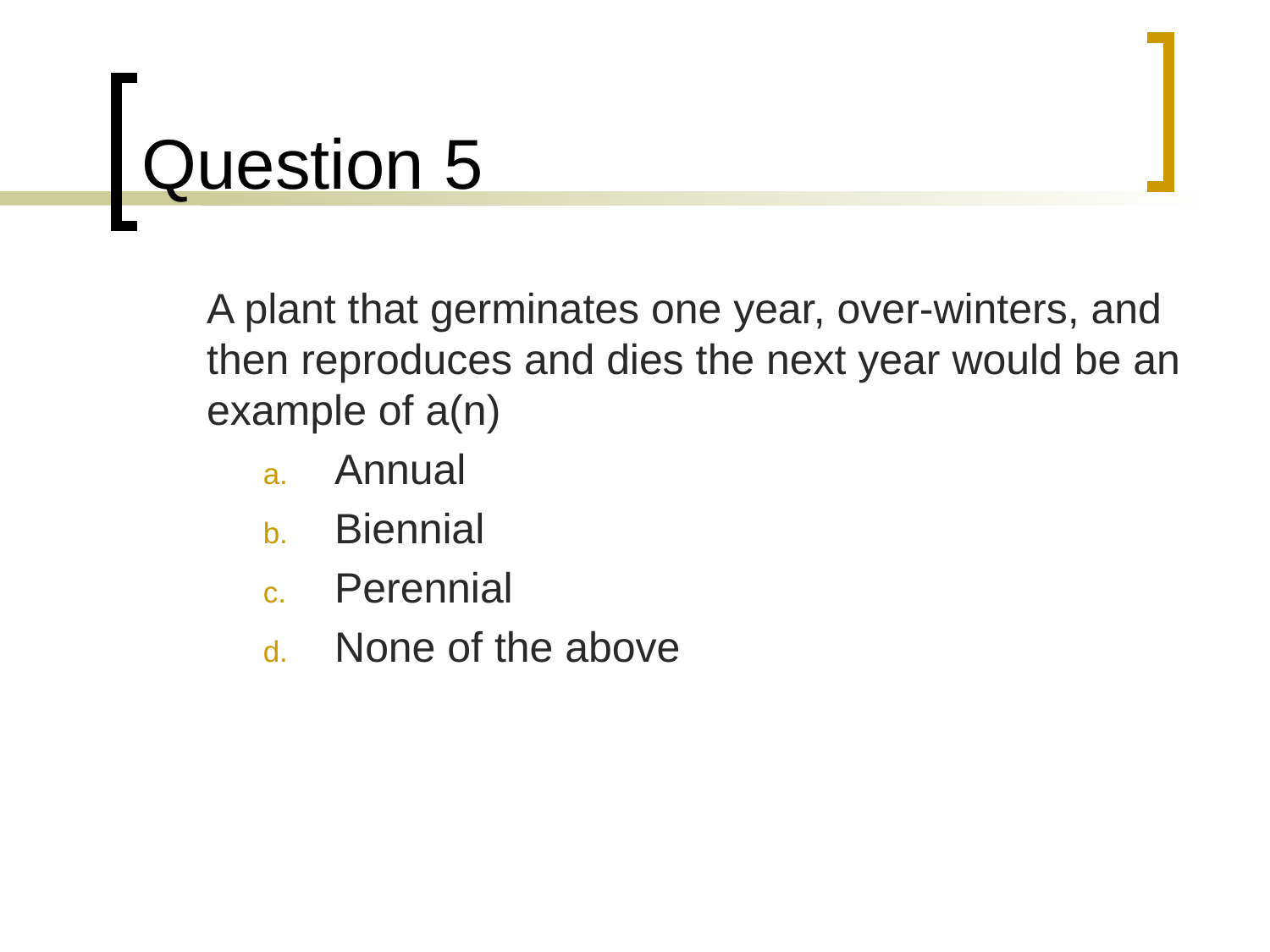

# Question 5
	A plant that germinates one year, over-winters, and then reproduces and dies the next year would be an example of a(n)
Annual
Biennial
Perennial
None of the above